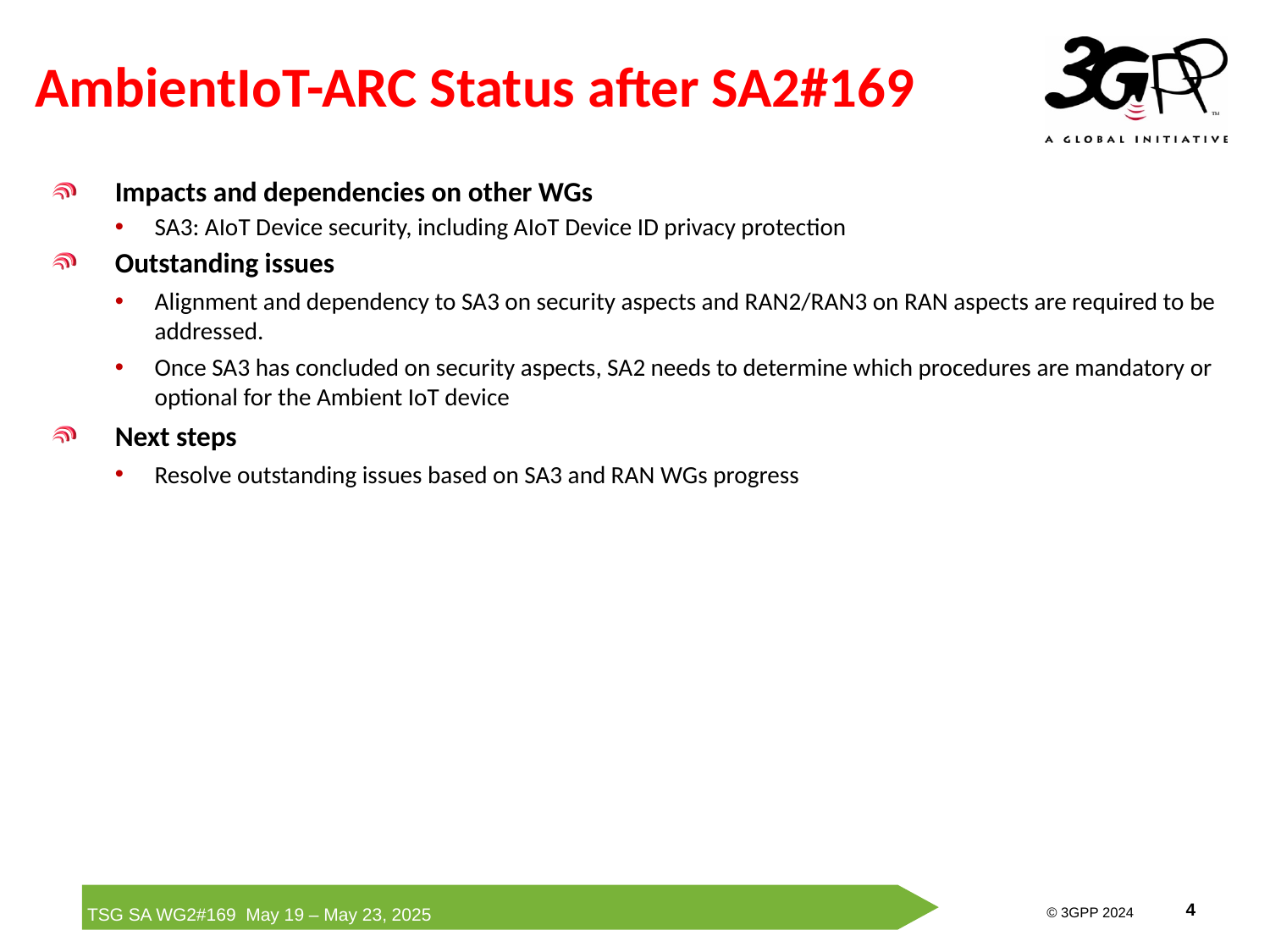

# AmbientIoT-ARC Status after SA2#169
Impacts and dependencies on other WGs
SA3: AIoT Device security, including AIoT Device ID privacy protection
Outstanding issues
Alignment and dependency to SA3 on security aspects and RAN2/RAN3 on RAN aspects are required to be addressed.
Once SA3 has concluded on security aspects, SA2 needs to determine which procedures are mandatory or optional for the Ambient IoT device
Next steps
Resolve outstanding issues based on SA3 and RAN WGs progress